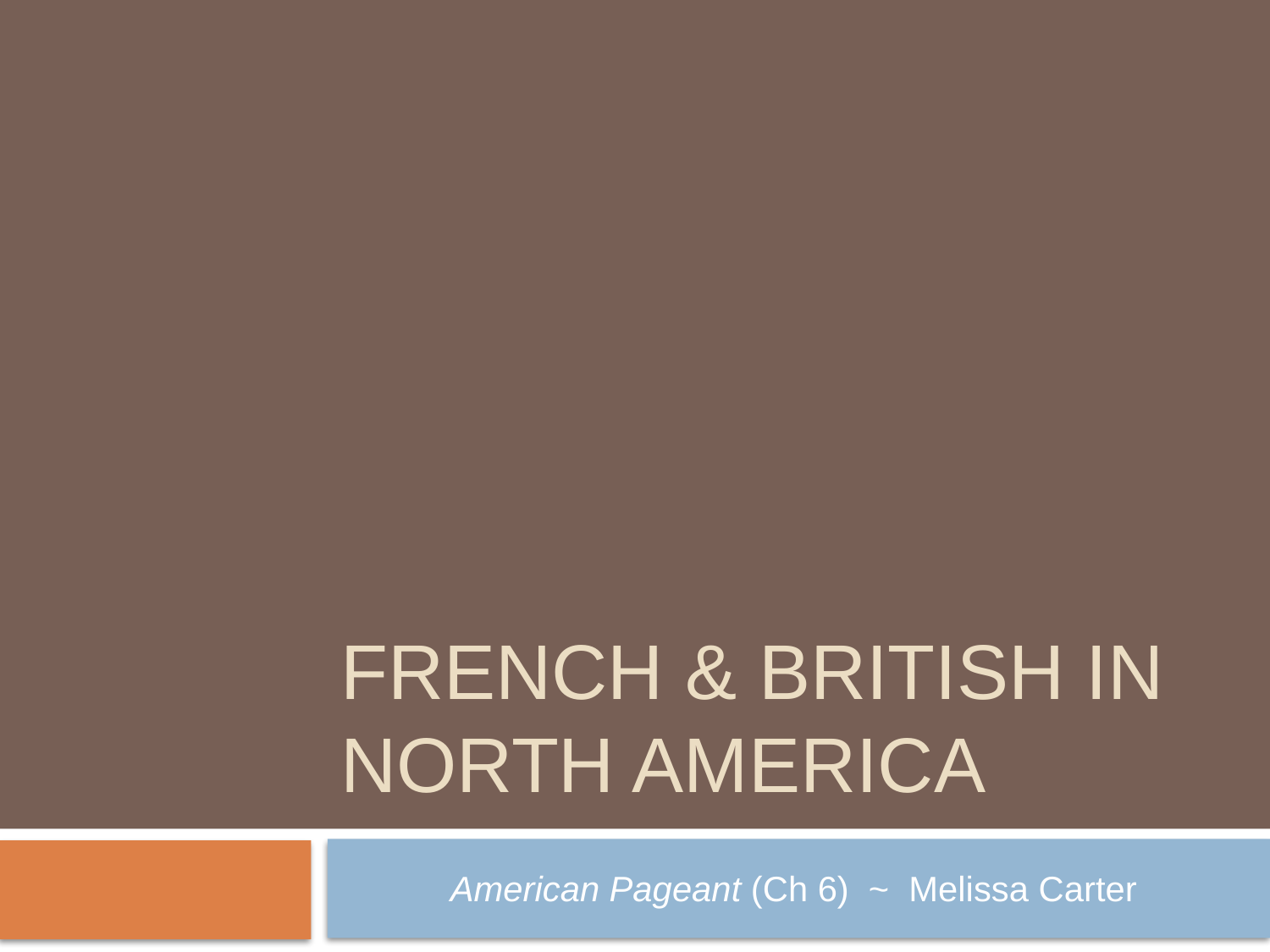

# French & British in North America
American Pageant (Ch 6)  ~  Melissa Carter